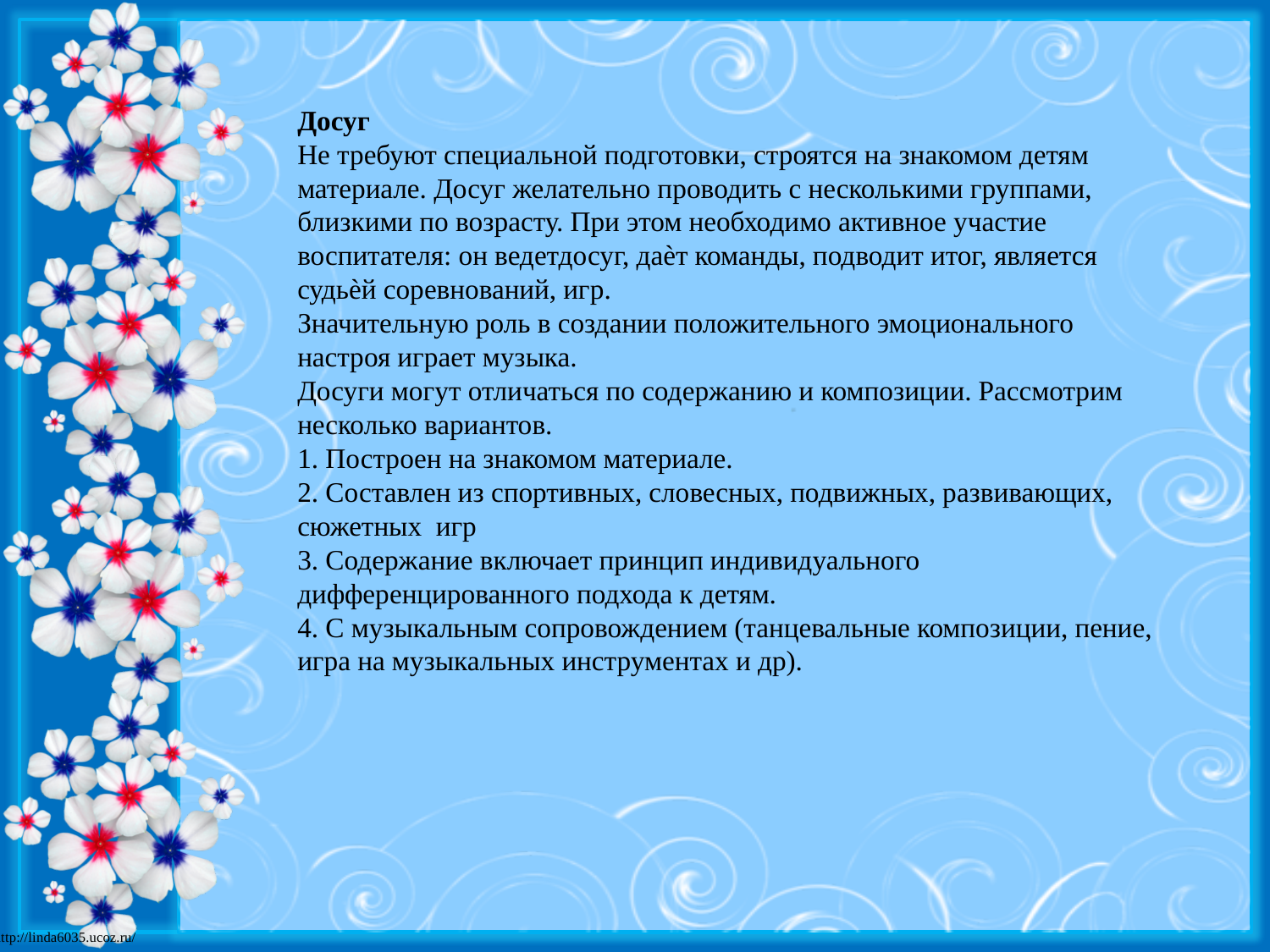

Досуг
Не требуют специальной подготовки, строятся на знакомом детям материале. Досуг желательно проводить с несколькими группами, близкими по возрасту. При этом необходимо активное участие воспитателя: он ведетдосуг, даѐт команды, подводит итог, является судьѐй соревнований, игр.
Значительную роль в создании положительного эмоционального настроя играет музыка.
Досуги могут отличаться по содержанию и композиции. Рассмотрим несколько вариантов.
1. Построен на знакомом материале.
2. Составлен из спортивных, словесных, подвижных, развивающих, сюжетных  игр
3. Содержание включает принцип индивидуального дифференцированного подхода к детям.
4. С музыкальным сопровождением (танцевальные композиции, пение, игра на музыкальных инструментах и др).